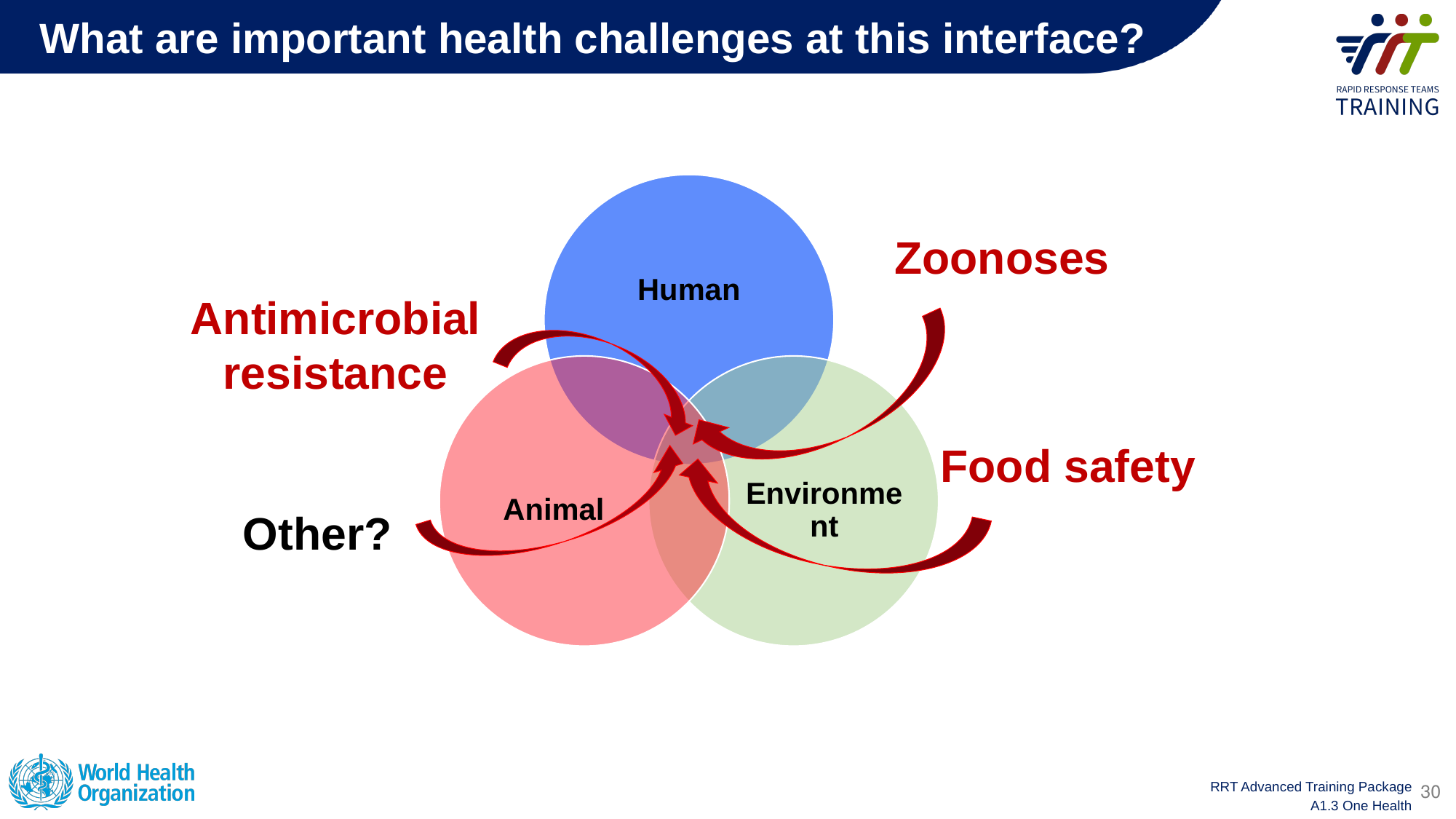

What are important health challenges at this interface?
What are important health challenges at this interface?

Human

Animal

Environment
Zoonoses
Antimicrobial resistance

Food safety

Other?